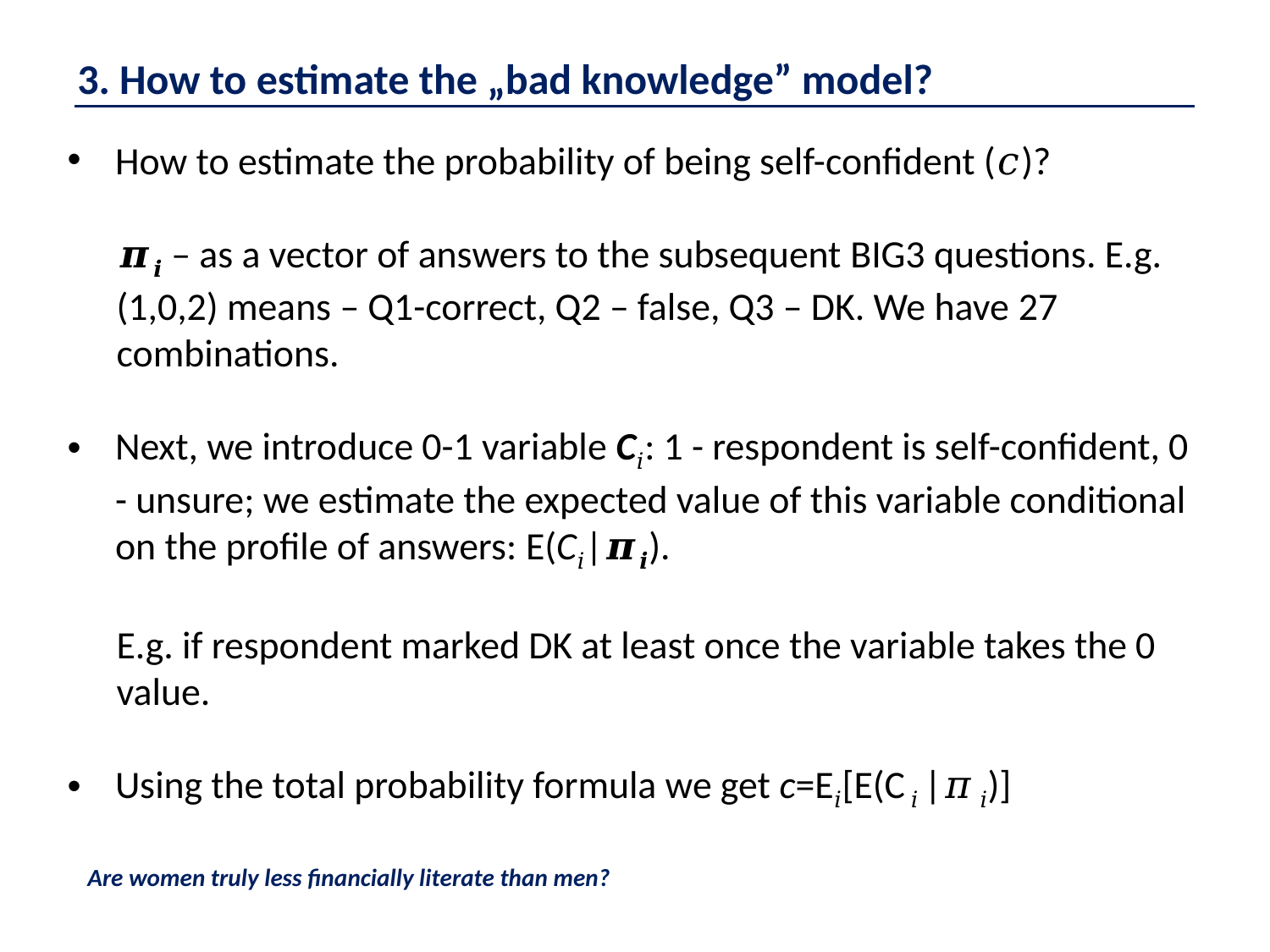

3. How to estimate the „bad knowledge” model?
How to estimate the probability of being self-confident (𝑐)?

𝝅𝒊 – as a vector of answers to the subsequent BIG3 questions. E.g. (1,0,2) means – Q1-correct, Q2 – false, Q3 – DK. We have 27 combinations.

Next, we introduce 0-1 variable C𝑖: 1 - respondent is self-confident, 0  - unsure; we estimate the expected value of this variable conditional on the profile of answers: E(C𝑖|𝝅𝒊).

E.g. if respondent marked DK at least once the variable takes the 0 value.

Using the total probability formula we get c=E𝑖[E(C 𝑖 |𝜋 𝑖)]

Are women truly less financially literate than men?